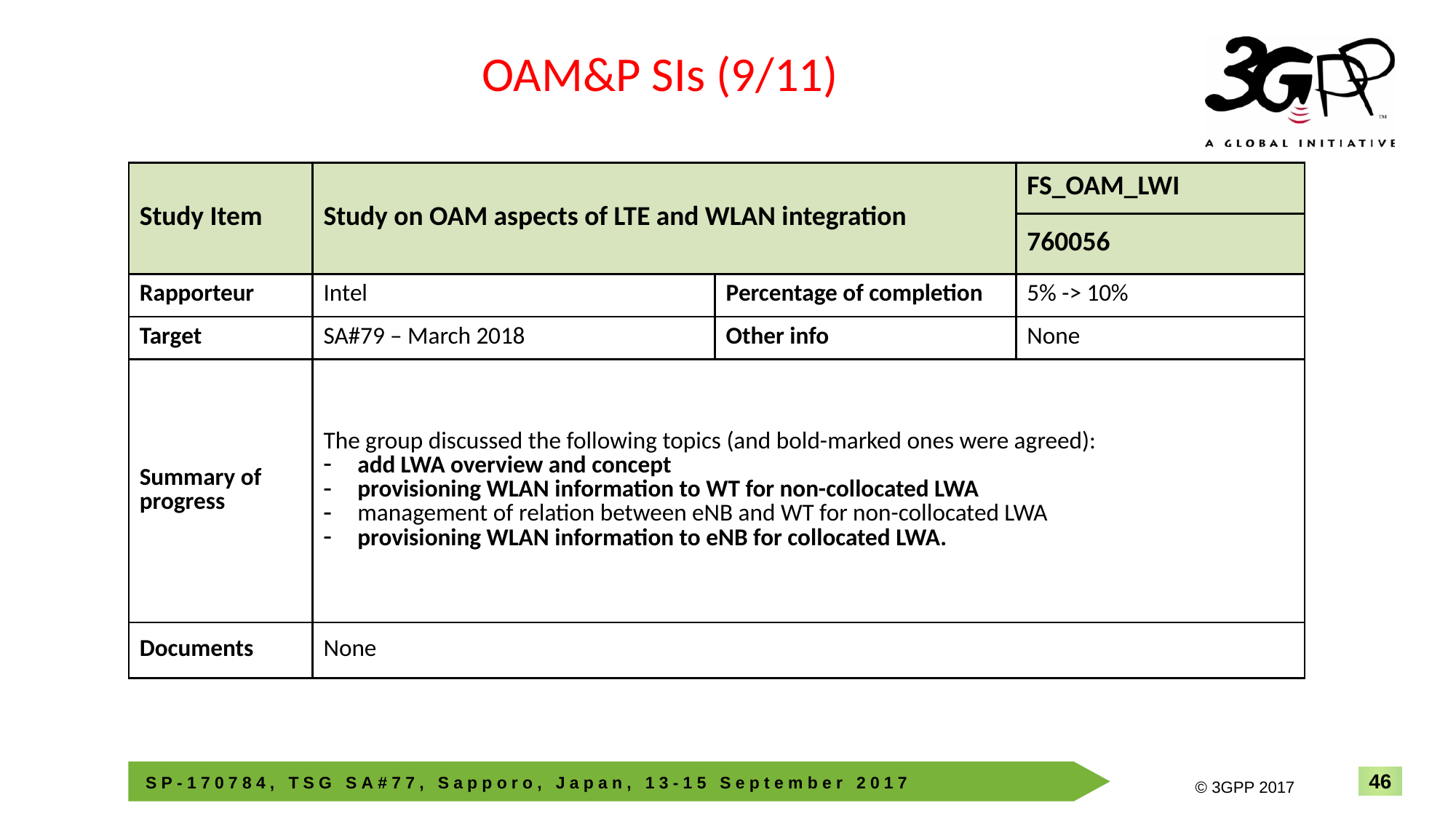

OAM&P SIs (9/11)
| Study Item | Study on OAM aspects of LTE and WLAN integration |  | FS\_OAM\_LWI |
| --- | --- | --- | --- |
|  |  |  | 760056 |
| Rapporteur | Intel | Percentage of completion | 5% -> 10% |
| Target | SA#79 – March 2018 | Other info | None |
| Summary of progress | The group discussed the following topics (and bold-marked ones were agreed): add LWA overview and concept provisioning WLAN information to WT for non-collocated LWA management of relation between eNB and WT for non-collocated LWA provisioning WLAN information to eNB for collocated LWA. |  |  |
| Documents | None |  |  |